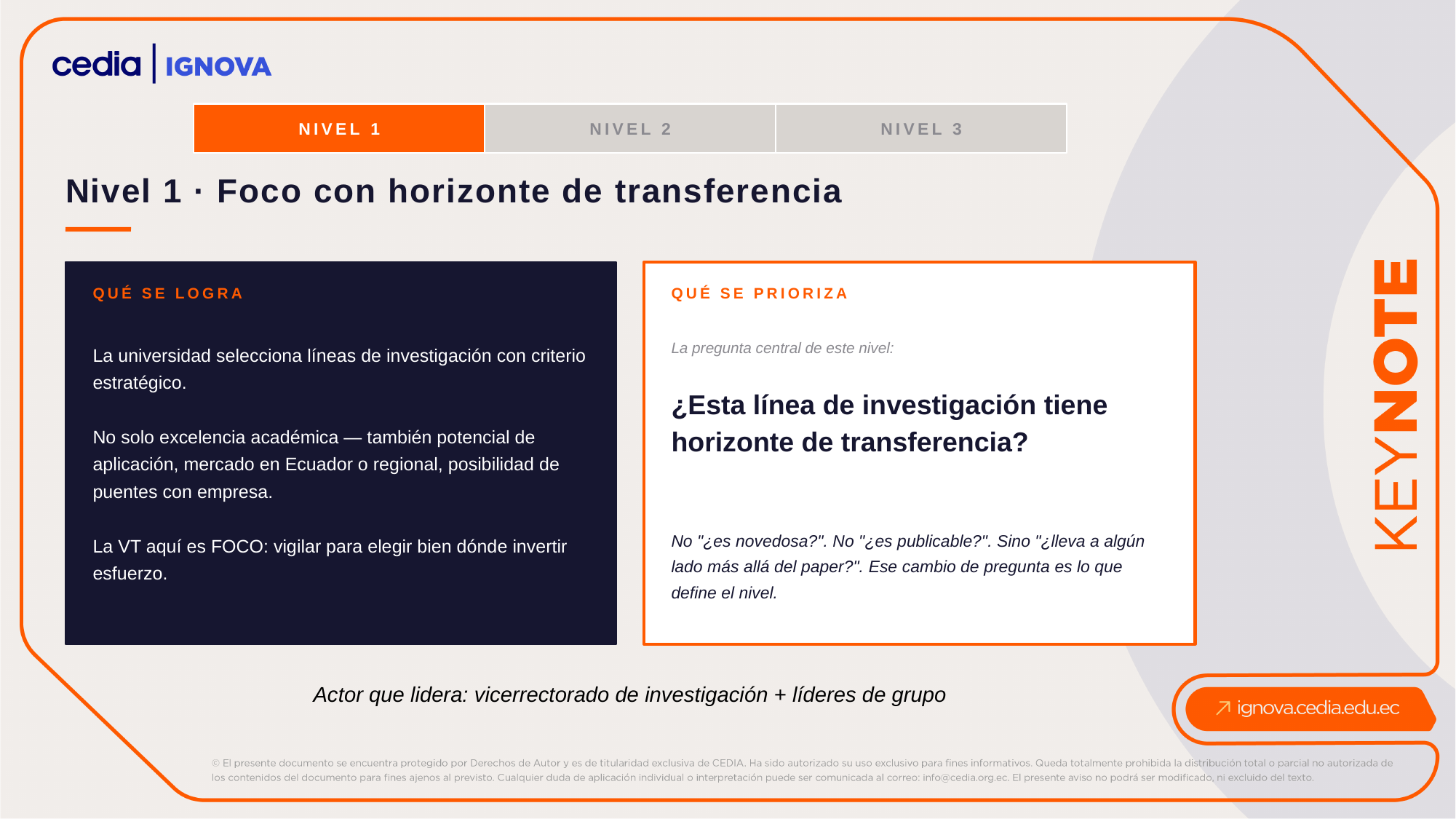

NIVEL 1

NIVEL 2

NIVEL 3
Nivel 1 · Foco con horizonte de transferencia

QUÉ SE LOGRA
QUÉ SE PRIORIZA
La universidad selecciona líneas de investigación con criterio estratégico.

No solo excelencia académica — también potencial de aplicación, mercado en Ecuador o regional, posibilidad de puentes con empresa.

La VT aquí es FOCO: vigilar para elegir bien dónde invertir esfuerzo.
La pregunta central de este nivel:
¿Esta línea de investigación tiene horizonte de transferencia?
No "¿es novedosa?". No "¿es publicable?". Sino "¿lleva a algún lado más allá del paper?". Ese cambio de pregunta es lo que define el nivel.
Actor que lidera: vicerrectorado de investigación + líderes de grupo